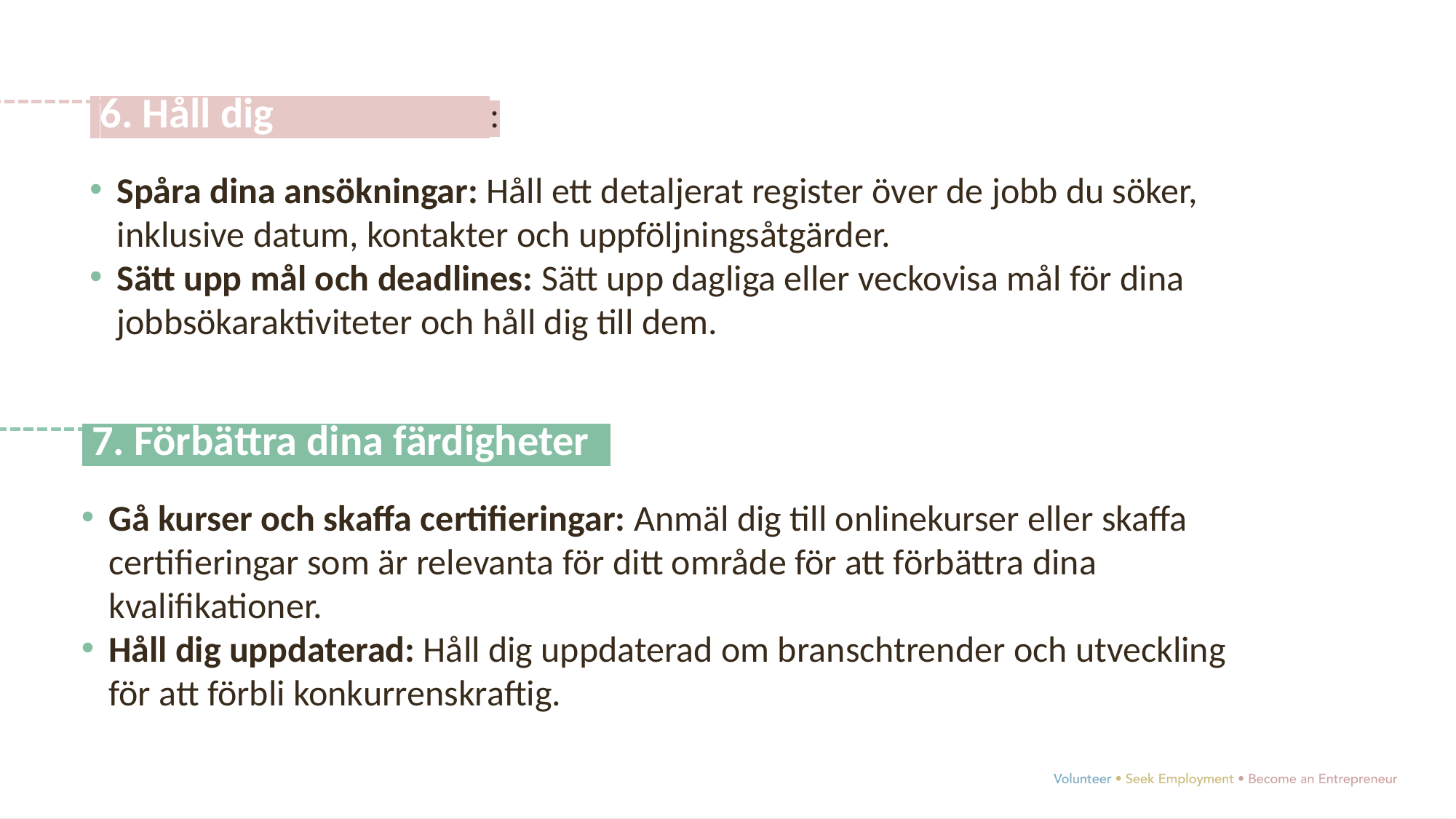

6. Håll dig organiserad:
Spåra dina ansökningar: Håll ett detaljerat register över de jobb du söker, inklusive datum, kontakter och uppföljningsåtgärder.
Sätt upp mål och deadlines: Sätt upp dagliga eller veckovisa mål för dina jobbsökaraktiviteter och håll dig till dem.

 7. Förbättra dina färdigheter:
Gå kurser och skaffa certifieringar: Anmäl dig till onlinekurser eller skaffa certifieringar som är relevanta för ditt område för att förbättra dina kvalifikationer.
Håll dig uppdaterad: Håll dig uppdaterad om branschtrender och utveckling för att förbli konkurrenskraftig.